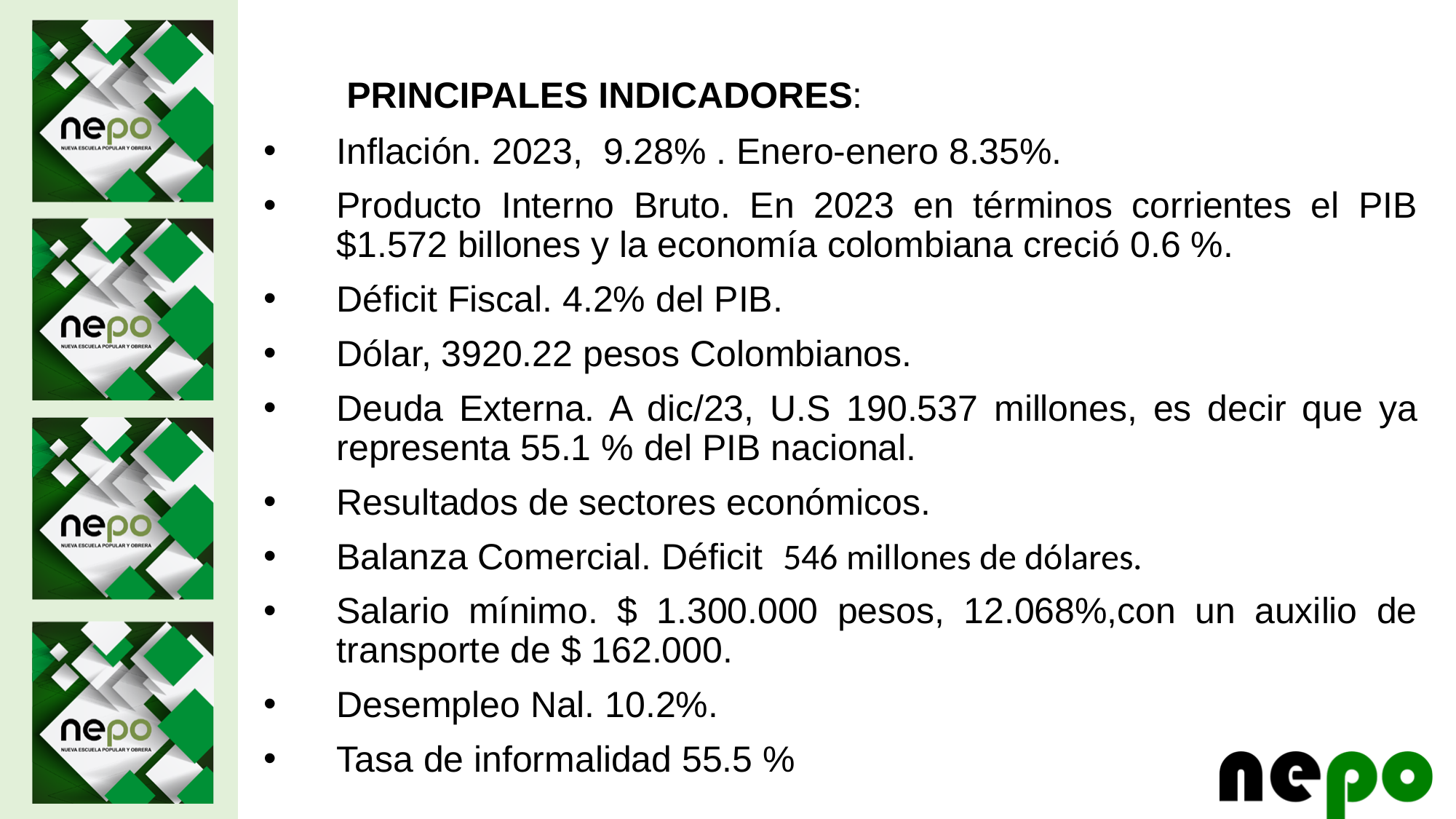

PRINCIPALES INDICADORES:
Inflación. 2023,  9.28% . Enero-enero 8.35%.
Producto Interno Bruto. En 2023 en términos corrientes el PIB $1.572 billones y la economía colombiana creció 0.6 %.
Déficit Fiscal. 4.2% del PIB.
Dólar, 3920.22 pesos Colombianos.
Deuda Externa. A dic/23, U.S 190.537 millones, es decir que ya representa 55.1 % del PIB nacional.
Resultados de sectores económicos.
Balanza Comercial. Déficit  546 millones de dólares.
Salario mínimo. $ 1.300.000 pesos, 12.068%,con un auxilio de transporte de $ 162.000.
Desempleo Nal. 10.2%.
Tasa de informalidad 55.5 %